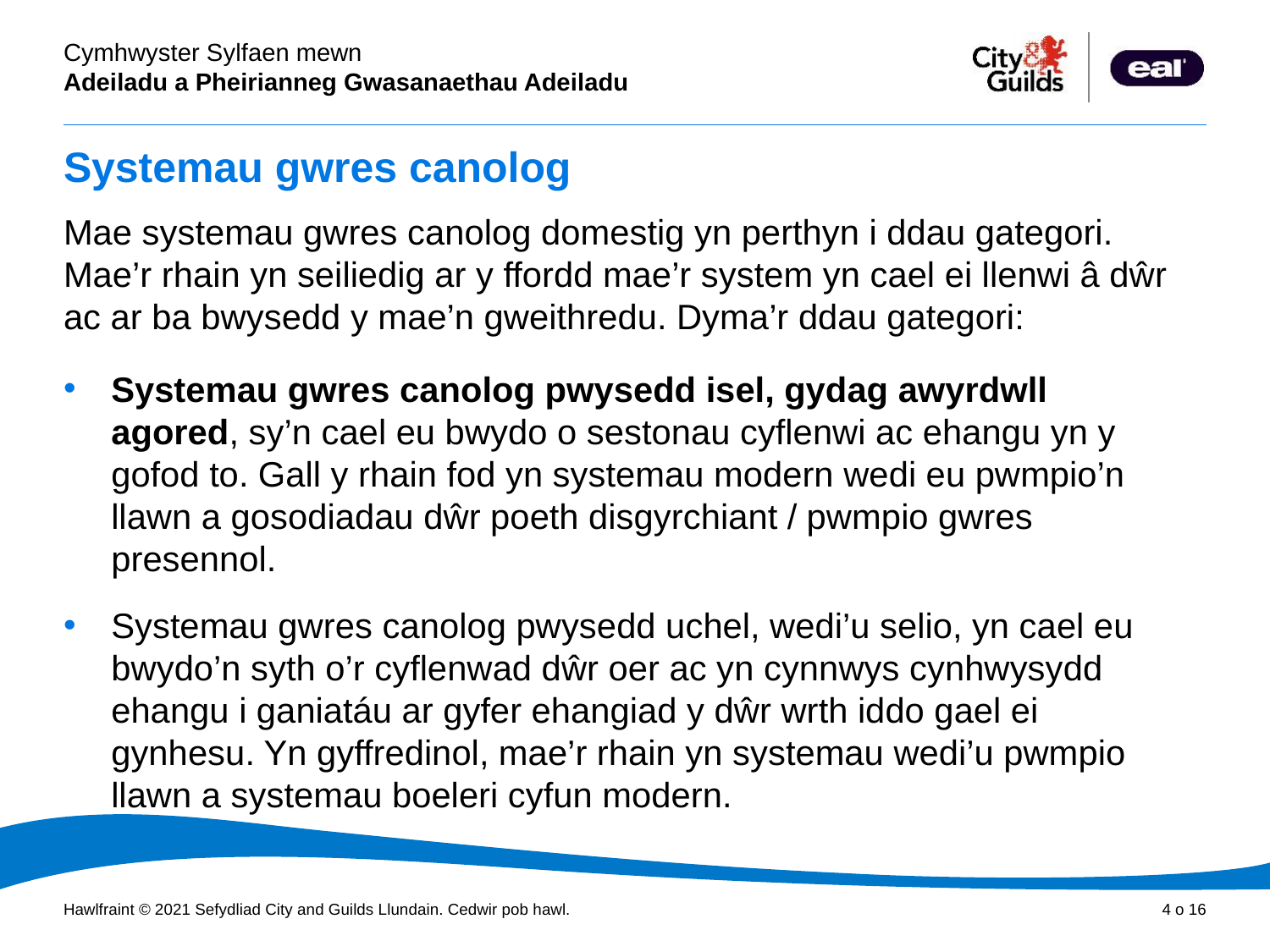

# Systemau gwres canolog
Mae systemau gwres canolog domestig yn perthyn i ddau gategori. Mae’r rhain yn seiliedig ar y ffordd mae’r system yn cael ei llenwi â dŵr ac ar ba bwysedd y mae’n gweithredu. Dyma’r ddau gategori:
Systemau gwres canolog pwysedd isel, gydag awyrdwll agored, sy’n cael eu bwydo o sestonau cyflenwi ac ehangu yn y gofod to. Gall y rhain fod yn systemau modern wedi eu pwmpio’n llawn a gosodiadau dŵr poeth disgyrchiant / pwmpio gwres presennol.
Systemau gwres canolog pwysedd uchel, wedi’u selio, yn cael eu bwydo’n syth o’r cyflenwad dŵr oer ac yn cynnwys cynhwysydd ehangu i ganiatáu ar gyfer ehangiad y dŵr wrth iddo gael ei gynhesu. Yn gyffredinol, mae’r rhain yn systemau wedi’u pwmpio llawn a systemau boeleri cyfun modern.